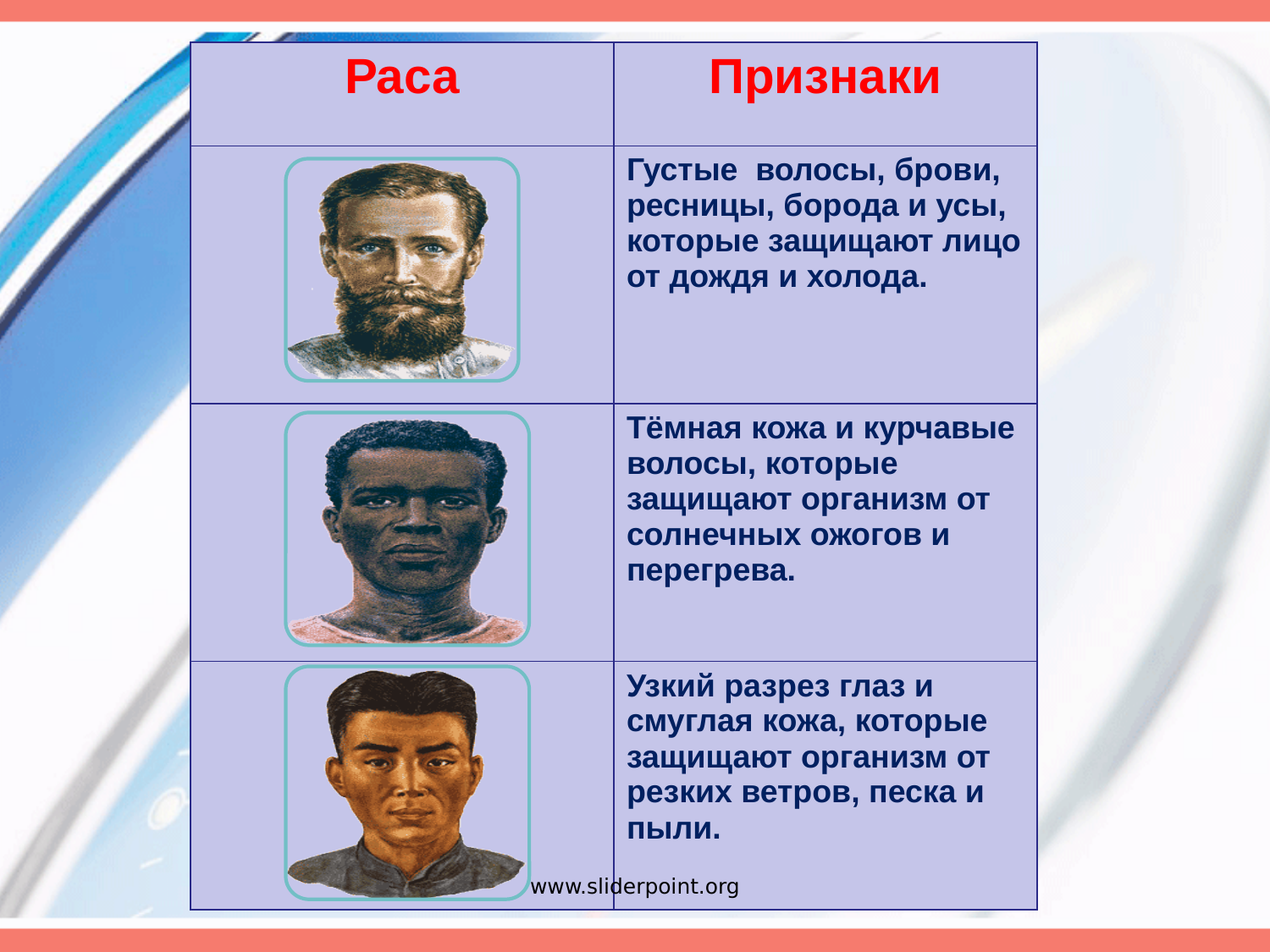

| Раса | Признаки |
| --- | --- |
|  | Густые волосы, брови, ресницы, борода и усы, которые защищают лицо от дождя и холода. |
|  | Тёмная кожа и курчавые волосы, которые защищают организм от солнечных ожогов и перегрева. |
|  | Узкий разрез глаз и смуглая кожа, которые защищают организм от резких ветров, песка и пыли. |

www.sliderpoint.org